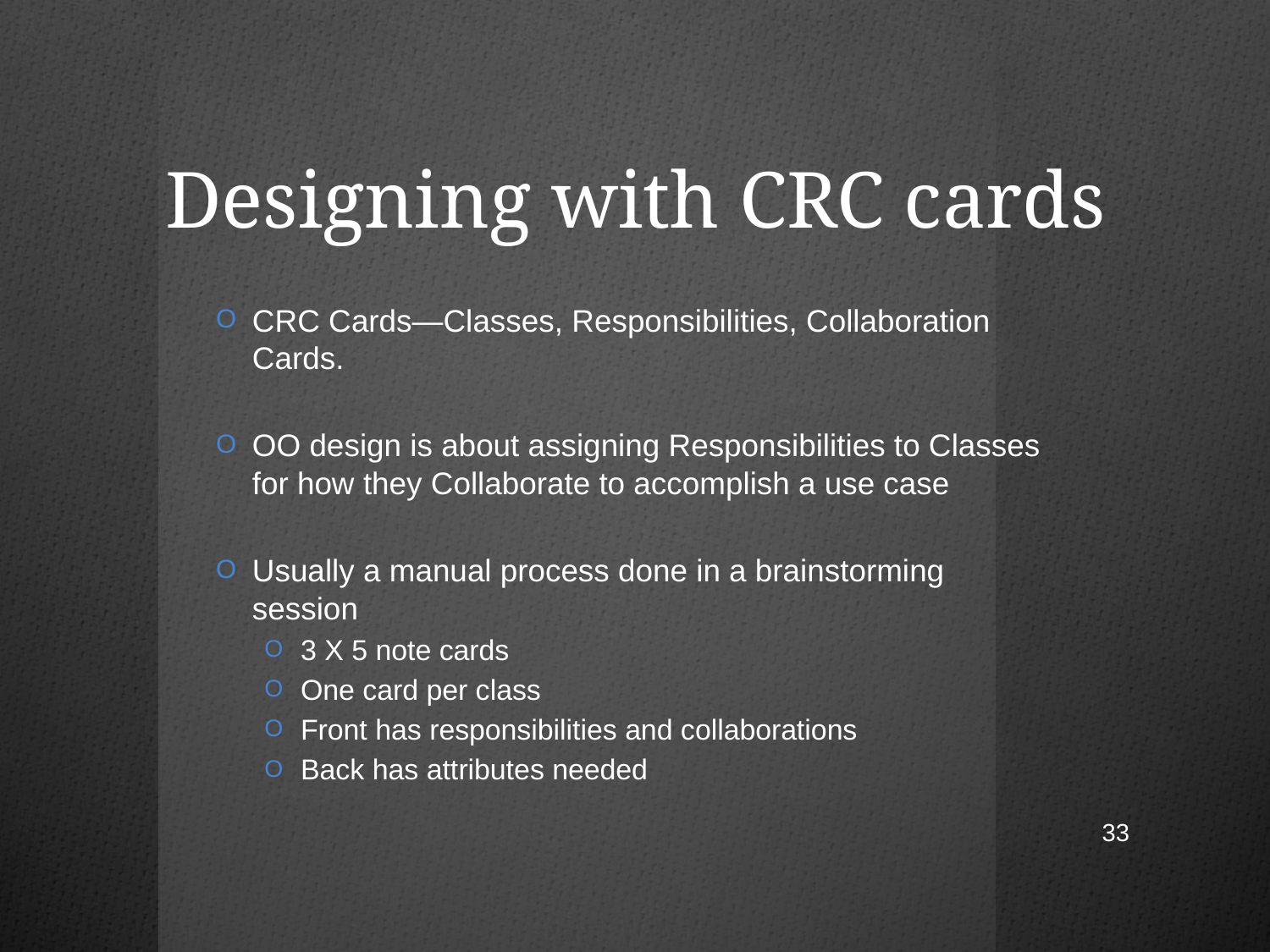

# Designing with CRC cards
CRC Cards—Classes, Responsibilities, Collaboration Cards.

OO design is about assigning Responsibilities to Classes for how they Collaborate to accomplish a use case

Usually a manual process done in a brainstorming session
3 X 5 note cards
One card per class
Front has responsibilities and collaborations
Back has attributes needed
33